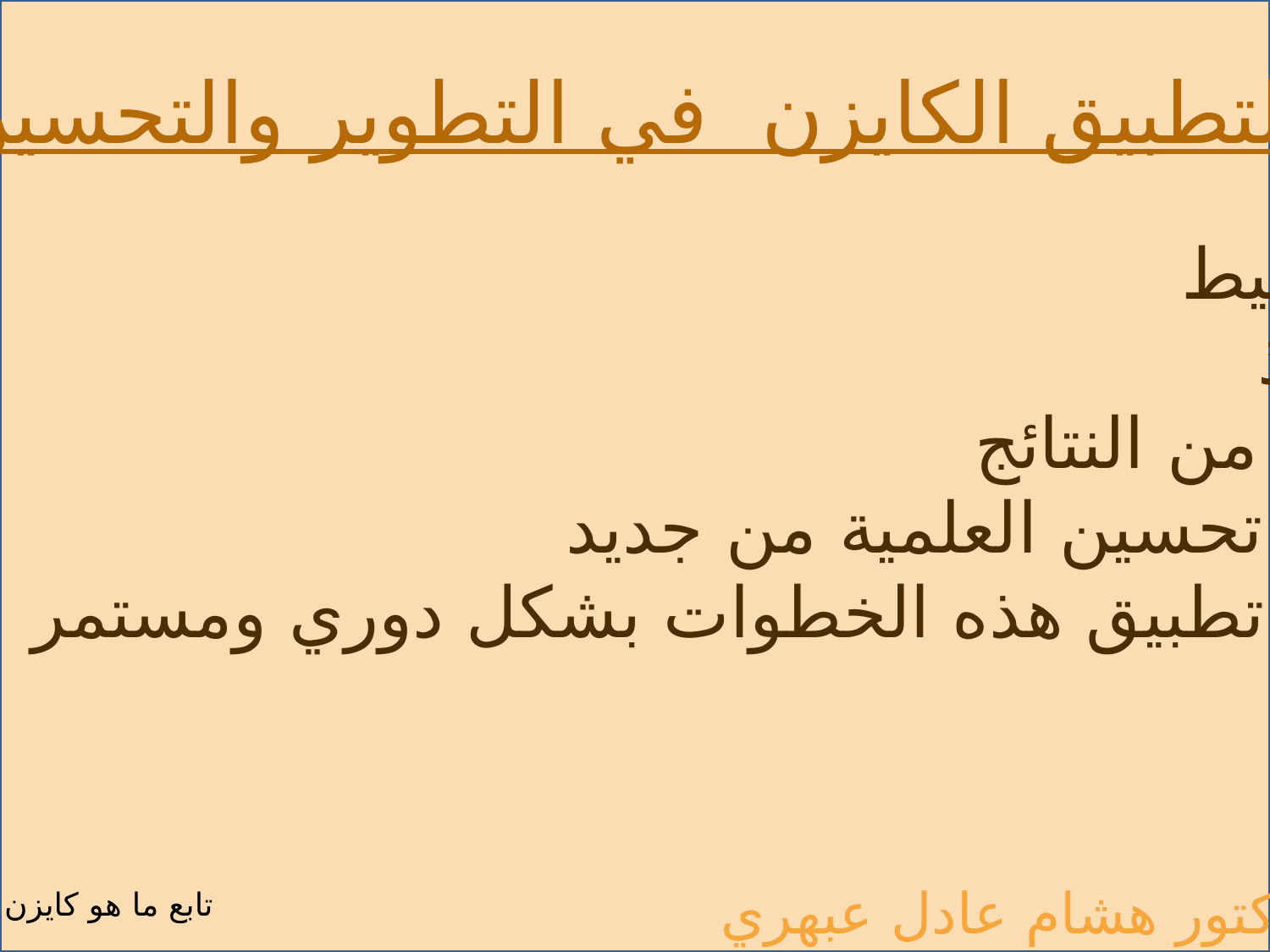

خطوات لتطبيق الكايزن  في التطوير والتحسين
التخطيط
التنفيذ
التأكد من النتائج
بعدها تحسين العلمية من جديد
 وينبغي تطبيق هذه الخطوات بشكل دوري ومستمر
الدكتور هشام عادل عبهري
تابع ما هو كايزن